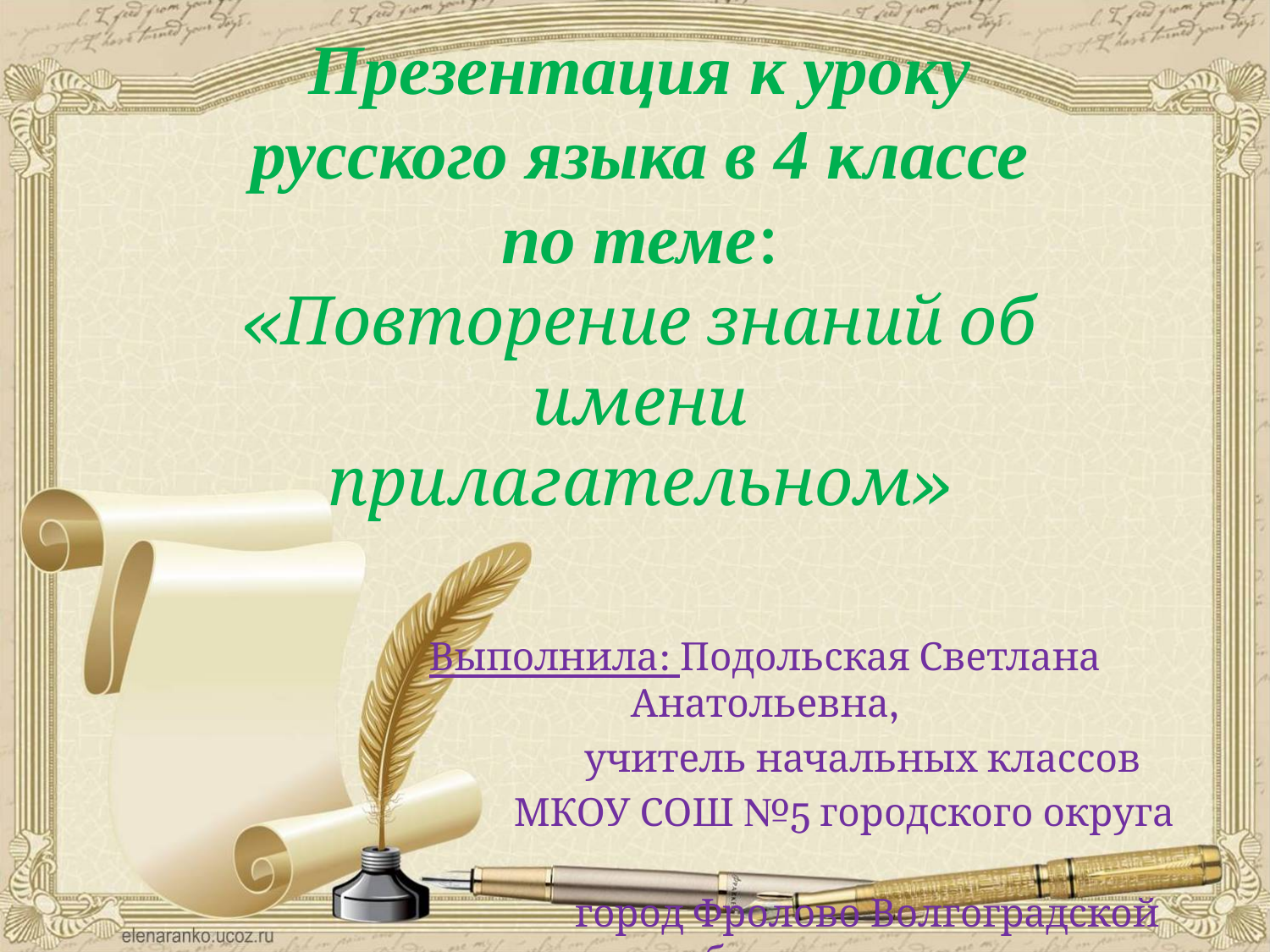

Презентация к уроку русского языка в 4 классе по теме:
«Повторение знаний об имени прилагательном»
Выполнила: Подольская Светлана Анатольевна,
                      учитель начальных классов
                      МКОУ СОШ №5 городского округа
                      город Фролово Волгоградской области